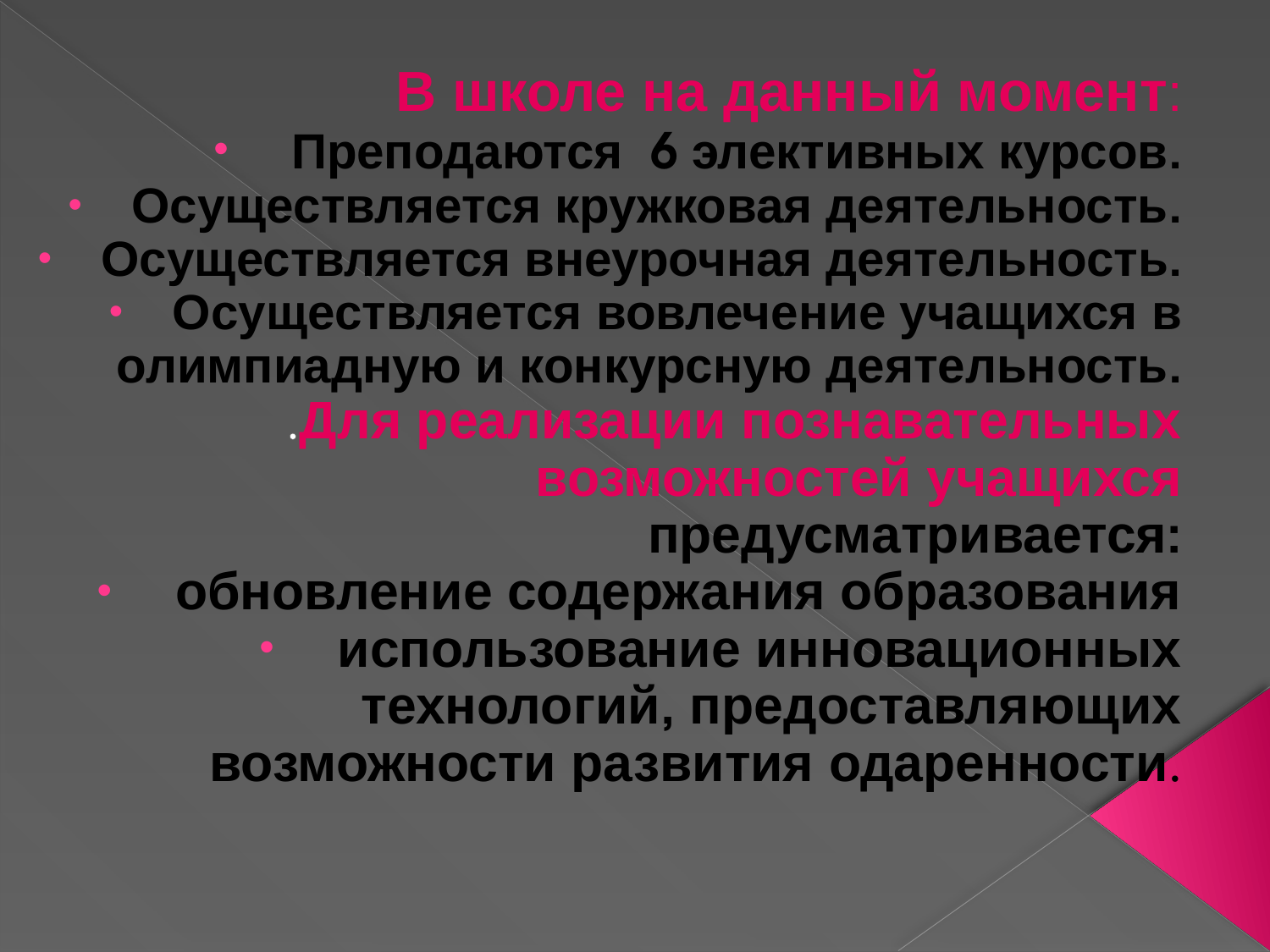

В школе на данный момент:
 Преподаются  6 элективных курсов.
Осуществляется кружковая деятельность.
Осуществляется внеурочная деятельность.
Осуществляется вовлечение учащихся в олимпиадную и конкурсную деятельность.
.Для реализации познавательных возможностей учащихся предусматривается:
 обновление содержания образования
 использование инновационных технологий, предоставляющих возможности развития одаренности.